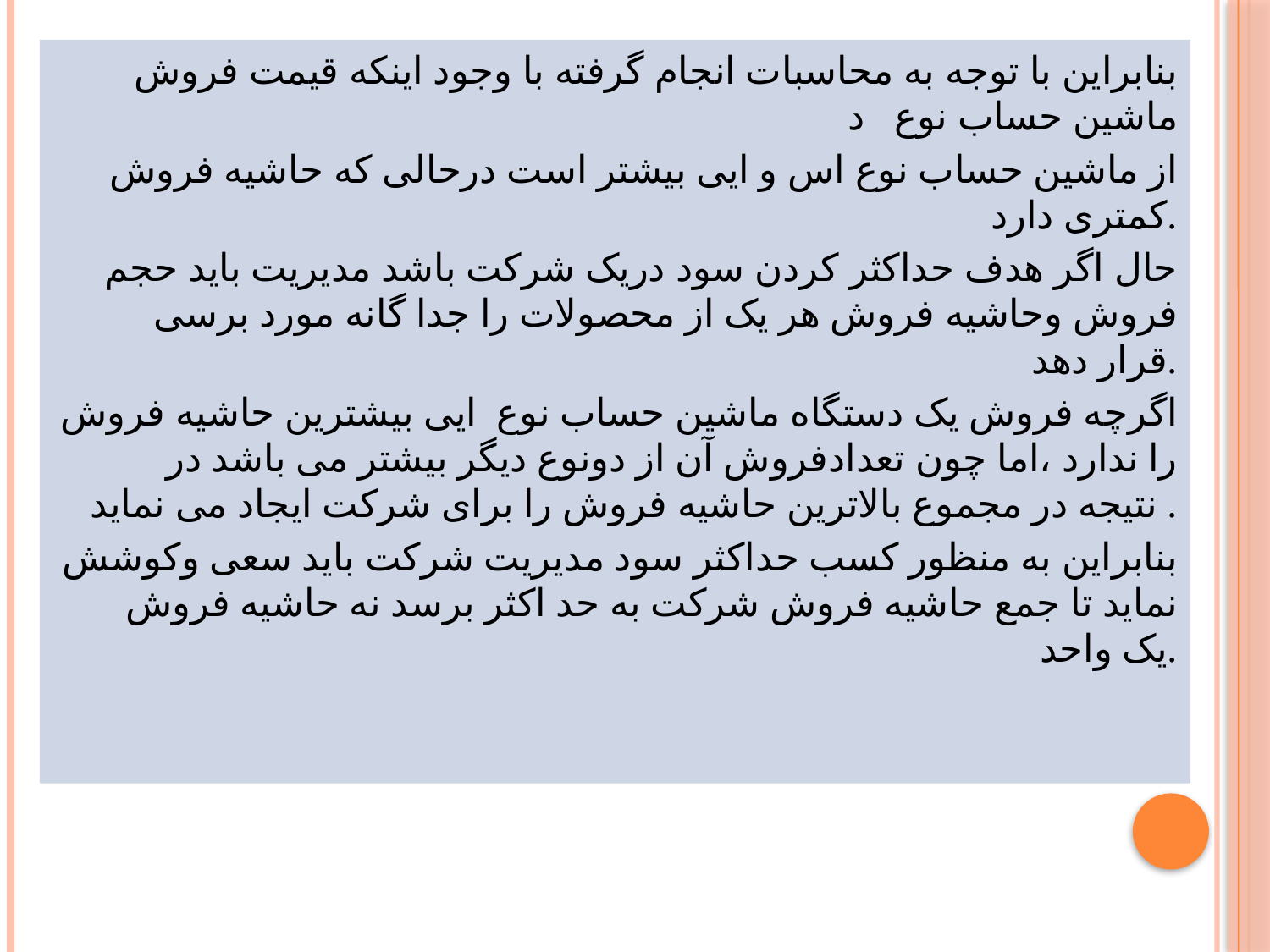

#
بنابراین با توجه به محاسبات انجام گرفته با وجود اینکه قیمت فروش ماشین حساب نوع   د
از ماشین حساب نوع اس و ایی بیشتر است درحالی که حاشیه فروش  کمتری دارد.
حال اگر هدف حداکثر کردن سود دریک شرکت باشد مدیریت باید حجم فروش وحاشیه فروش هر یک از محصولات را جدا گانه مورد برسی قرار دهد.
اگرچه فروش یک دستگاه ماشین حساب نوع  ایی بیشترین حاشیه فروش را ندارد ،اما چون تعدادفروش آن از دونوع دیگر بیشتر می باشد در نتیجه در مجموع بالاترین حاشیه فروش را برای شرکت ایجاد می نماید .
بنابراین به منظور کسب حداکثر سود مدیریت شرکت باید سعی وکوشش نماید تا جمع حاشیه فروش شرکت به حد اکثر برسد نه حاشیه فروش یک واحد.